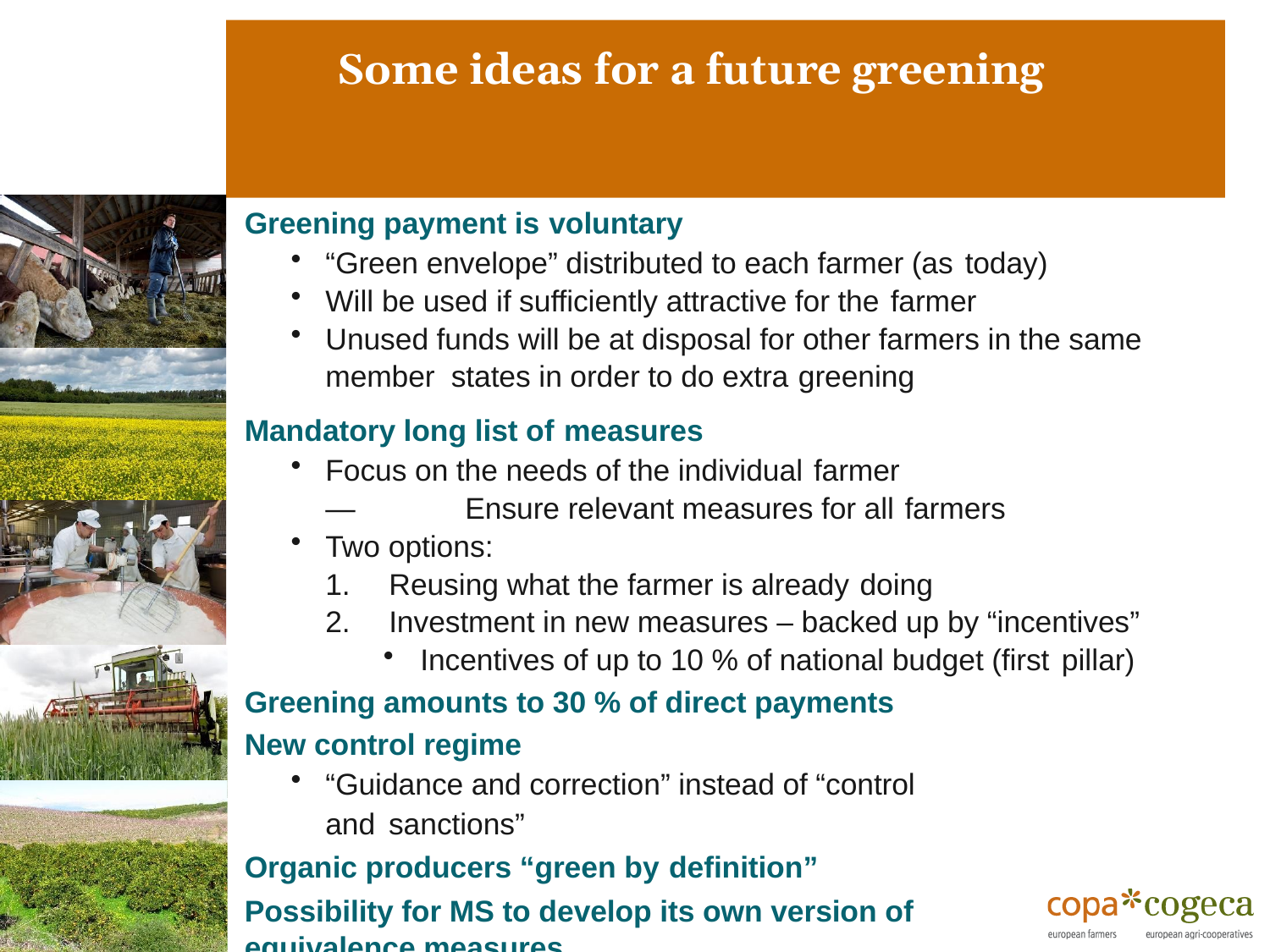

# Some ideas for a future greening
Greening payment is voluntary
“Green envelope” distributed to each farmer (as today)
Will be used if sufficiently attractive for the farmer
Unused funds will be at disposal for other farmers in the same member  states in order to do extra greening
Mandatory long list of measures
Focus on the needs of the individual farmer
—	Ensure relevant measures for all farmers
Two options:
Reusing what the farmer is already doing
Investment in new measures – backed up by “incentives”
Incentives of up to 10 % of national budget (first pillar)
Greening amounts to 30 % of direct payments
New control regime
“Guidance and correction” instead of “control and sanctions”
Organic producers “green by definition”
Possibility for MS to develop its own version of equivalence measures